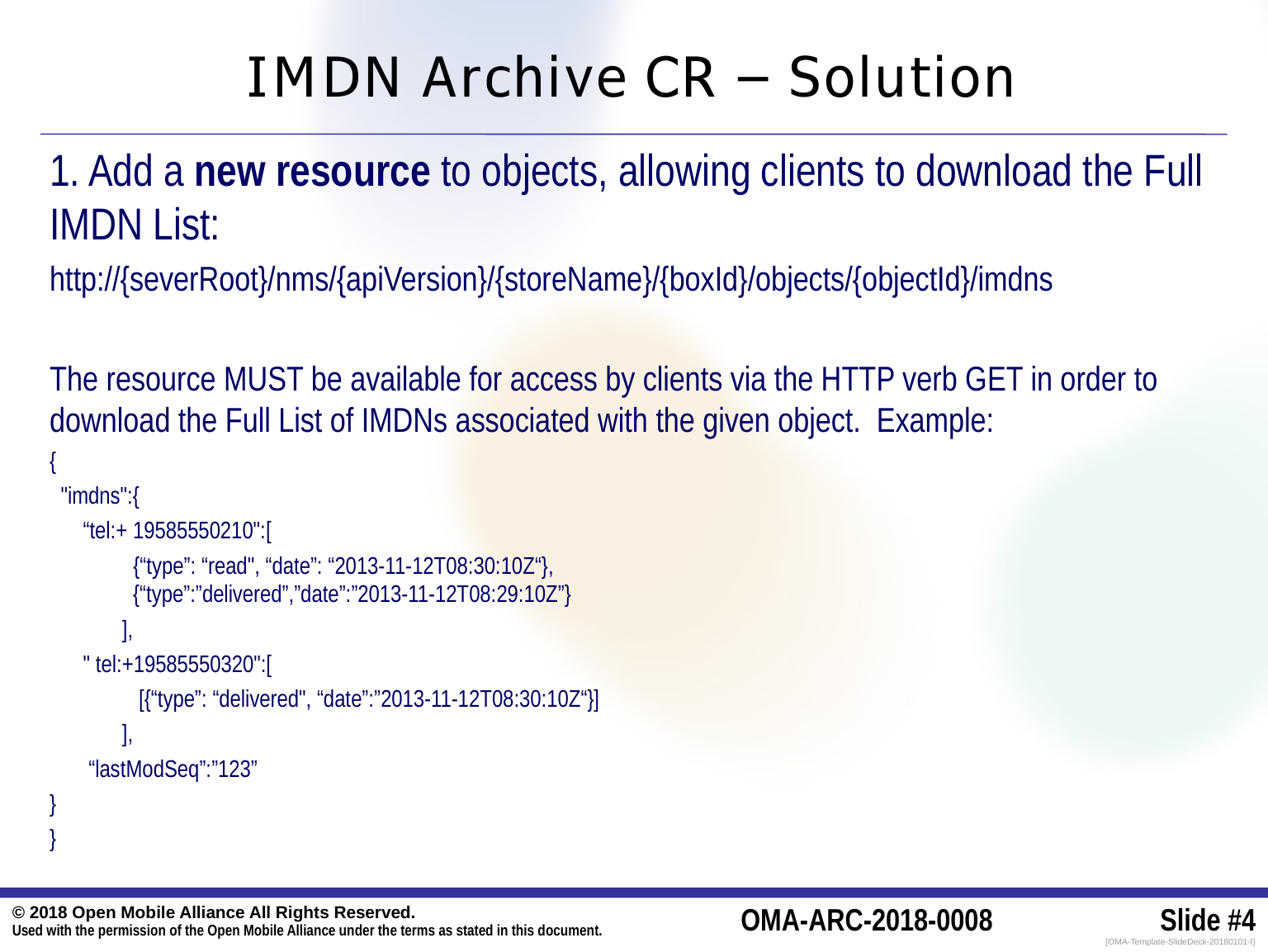

# IMDN Archive CR – Solution
1. Add a new resource to objects, allowing clients to download the Full IMDN List:
http://{severRoot}/nms/{apiVersion}/{storeName}/{boxId}/objects/{objectId}/imdns

The resource MUST be available for access by clients via the HTTP verb GET in order to download the Full List of IMDNs associated with the given object.  Example:
{
  "imdns":{
      “tel:+ 19585550210":[
               {“type”: “read", “date”: “2013-11-12T08:30:10Z“},
               {“type”:”delivered”,”date”:”2013-11-12T08:29:10Z”}
             ],
      " tel:+19585550320":[
                [{“type”: “delivered", “date”:”2013-11-12T08:30:10Z“}]
             ],
       “lastModSeq”:”123”
}
}